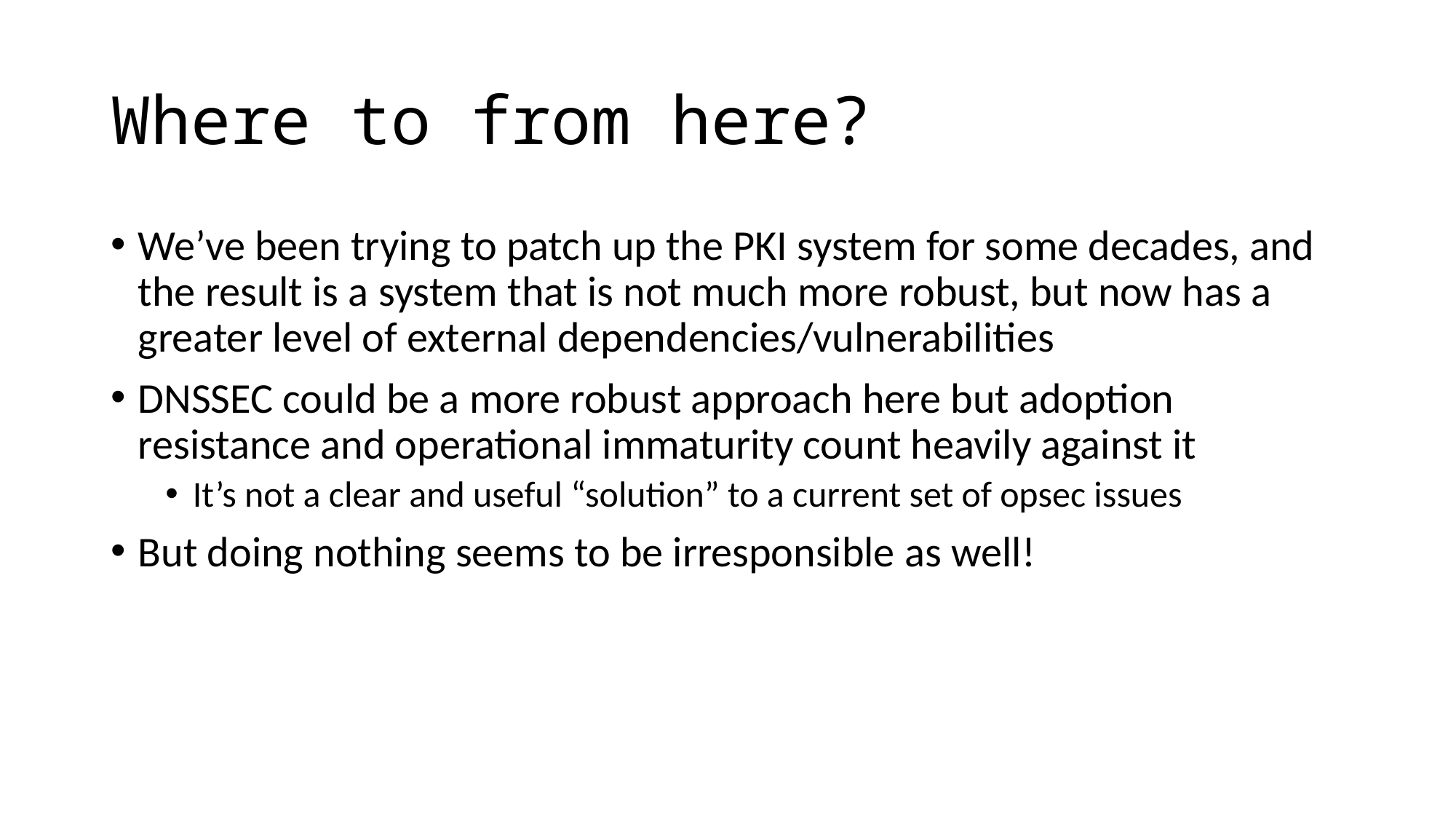

# Where to from here?
We’ve been trying to patch up the PKI system for some decades, and the result is a system that is not much more robust, but now has a greater level of external dependencies/vulnerabilities
DNSSEC could be a more robust approach here but adoption resistance and operational immaturity count heavily against it
It’s not a clear and useful “solution” to a current set of opsec issues
But doing nothing seems to be irresponsible as well!